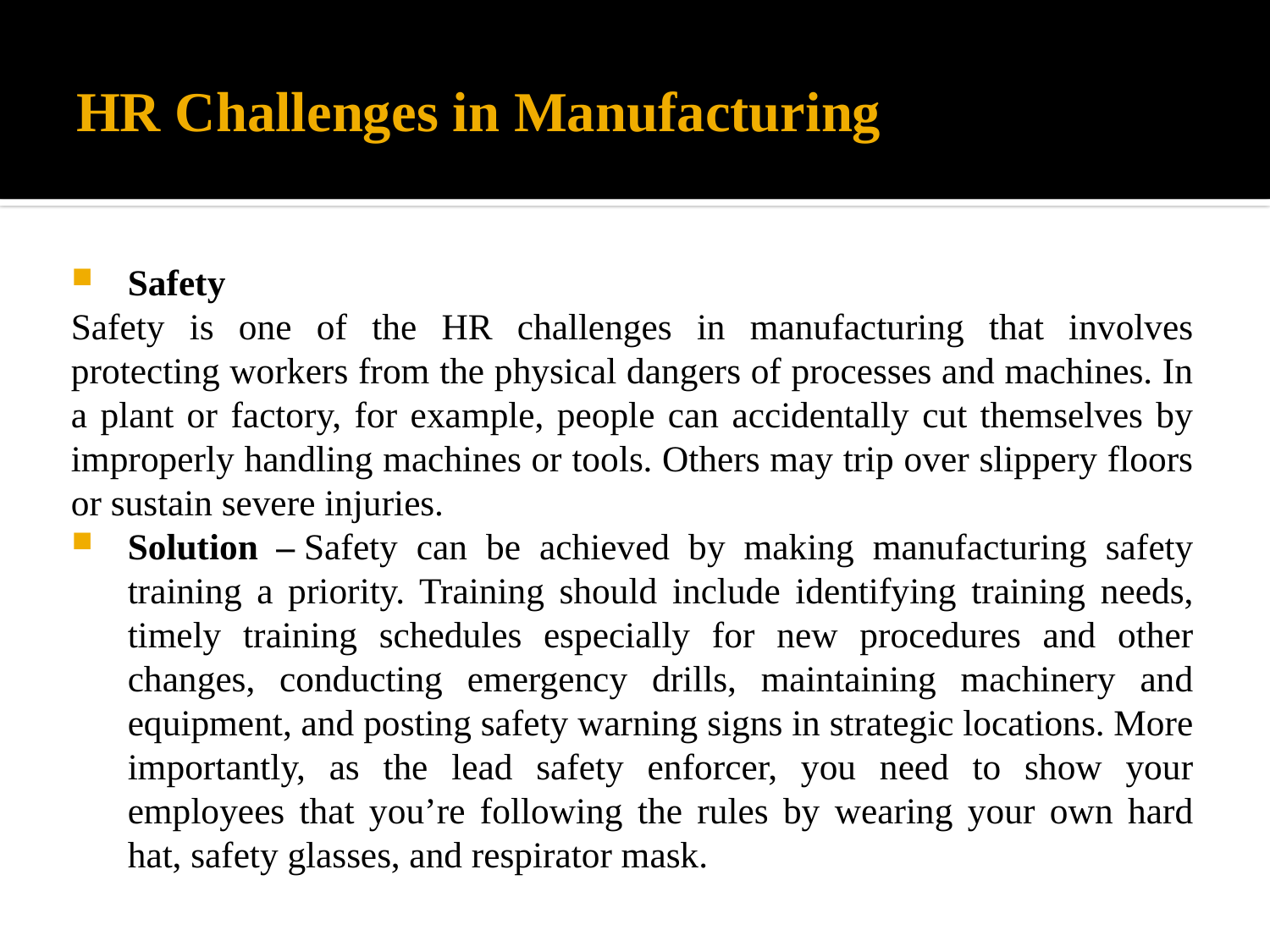

# HR Challenges in Manufacturing
Safety
Safety is one of the HR challenges in manufacturing that involves protecting workers from the physical dangers of processes and machines. In a plant or factory, for example, people can accidentally cut themselves by improperly handling machines or tools. Others may trip over slippery floors or sustain severe injuries.
Solution – Safety can be achieved by making manufacturing safety training a priority. Training should include identifying training needs, timely training schedules especially for new procedures and other changes, conducting emergency drills, maintaining machinery and equipment, and posting safety warning signs in strategic locations. More importantly, as the lead safety enforcer, you need to show your employees that you’re following the rules by wearing your own hard hat, safety glasses, and respirator mask.